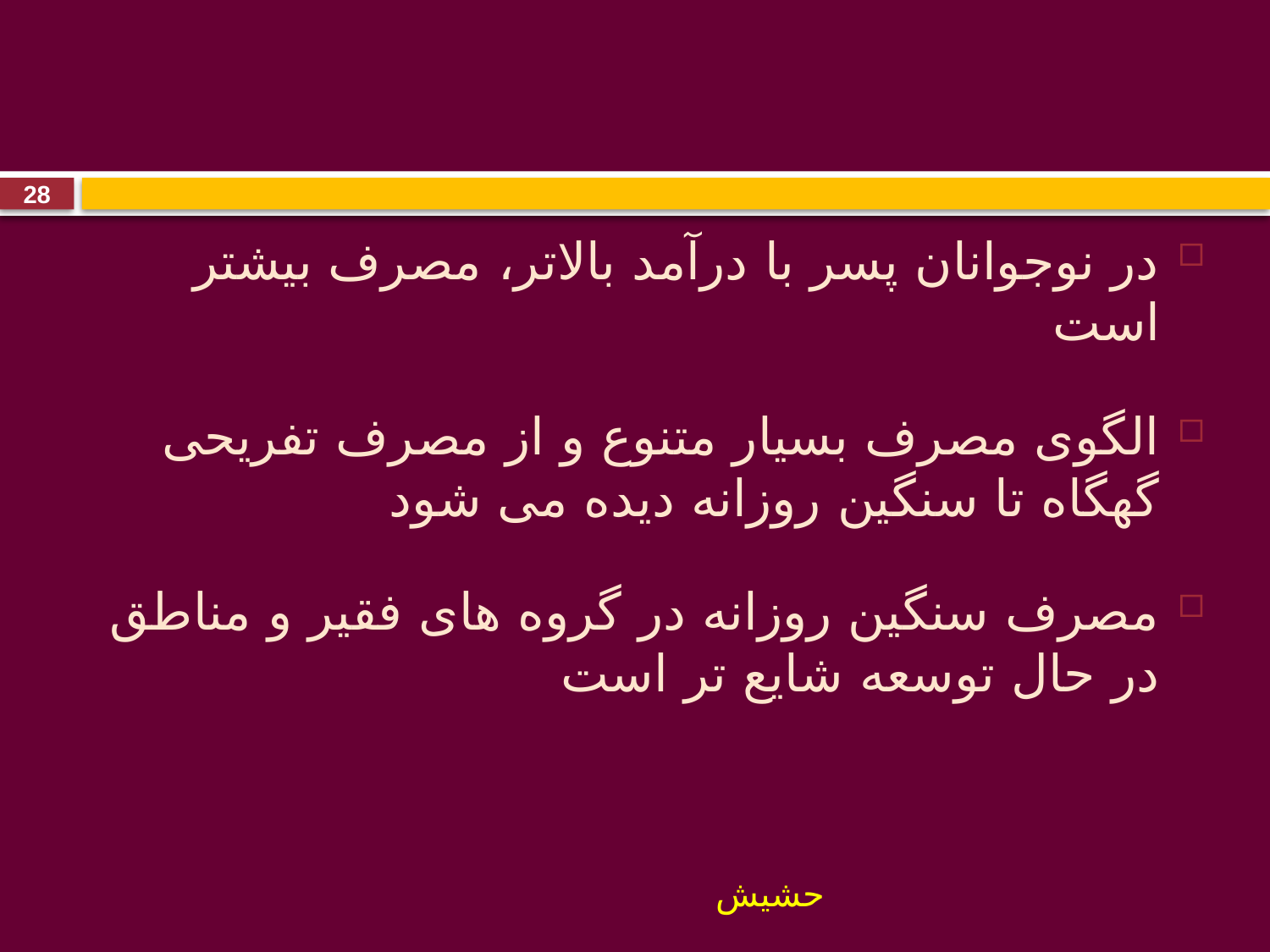

#
28
در نوجوانان پسر با درآمد بالاتر، مصرف بیشتر است
الگوی مصرف بسیار متنوع و از مصرف تفریحی گهگاه تا سنگین روزانه دیده می شود
مصرف سنگین روزانه در گروه های فقیر و مناطق در حال توسعه شایع تر است
حشیش